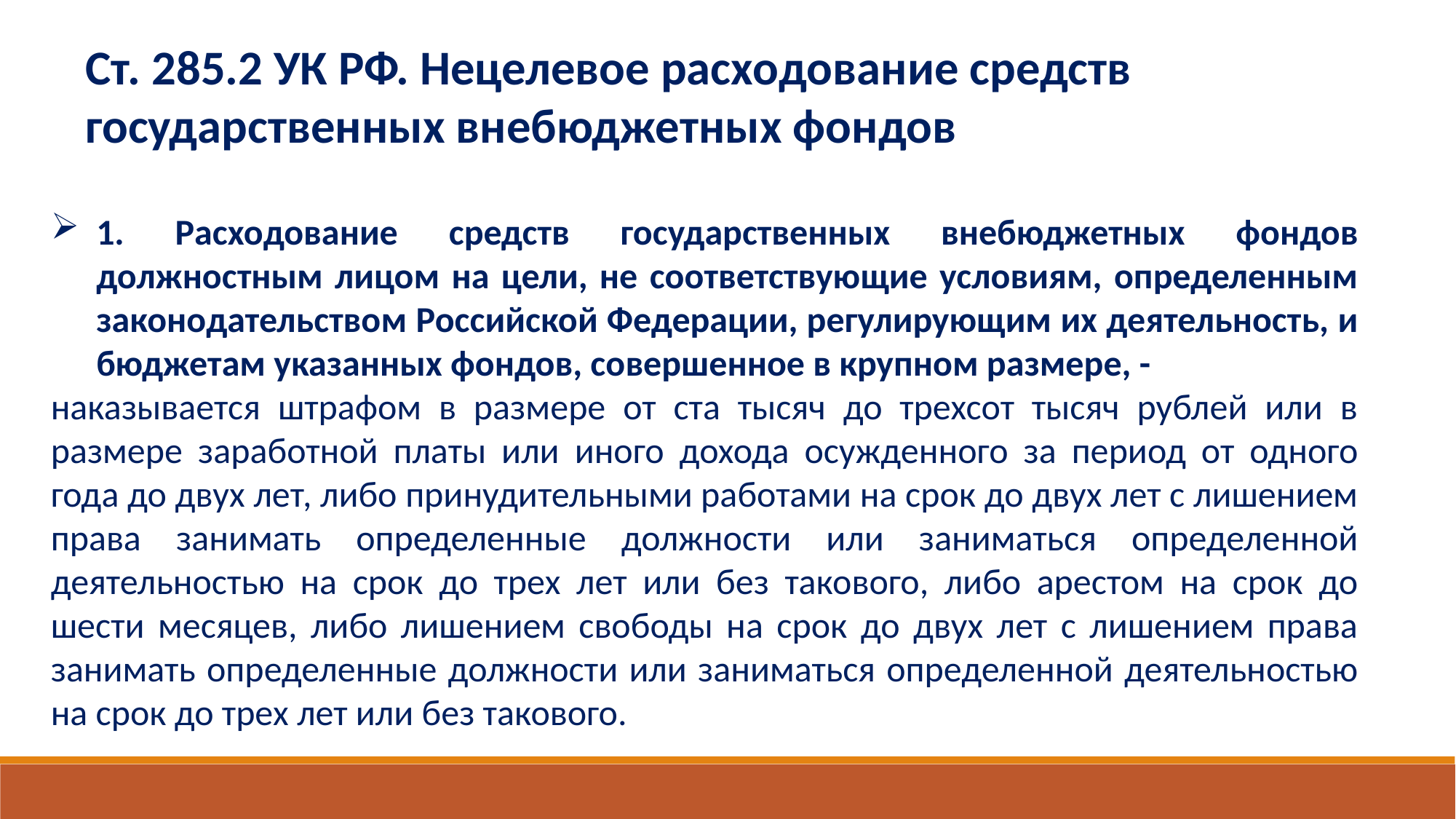

Ст. 285.2 УК РФ. Нецелевое расходование средств государственных внебюджетных фондов
1. Расходование средств государственных внебюджетных фондов должностным лицом на цели, не соответствующие условиям, определенным законодательством Российской Федерации, регулирующим их деятельность, и бюджетам указанных фондов, совершенное в крупном размере, -
наказывается штрафом в размере от ста тысяч до трехсот тысяч рублей или в размере заработной платы или иного дохода осужденного за период от одного года до двух лет, либо принудительными работами на срок до двух лет с лишением права занимать определенные должности или заниматься определенной деятельностью на срок до трех лет или без такового, либо арестом на срок до шести месяцев, либо лишением свободы на срок до двух лет с лишением права занимать определенные должности или заниматься определенной деятельностью на срок до трех лет или без такового.